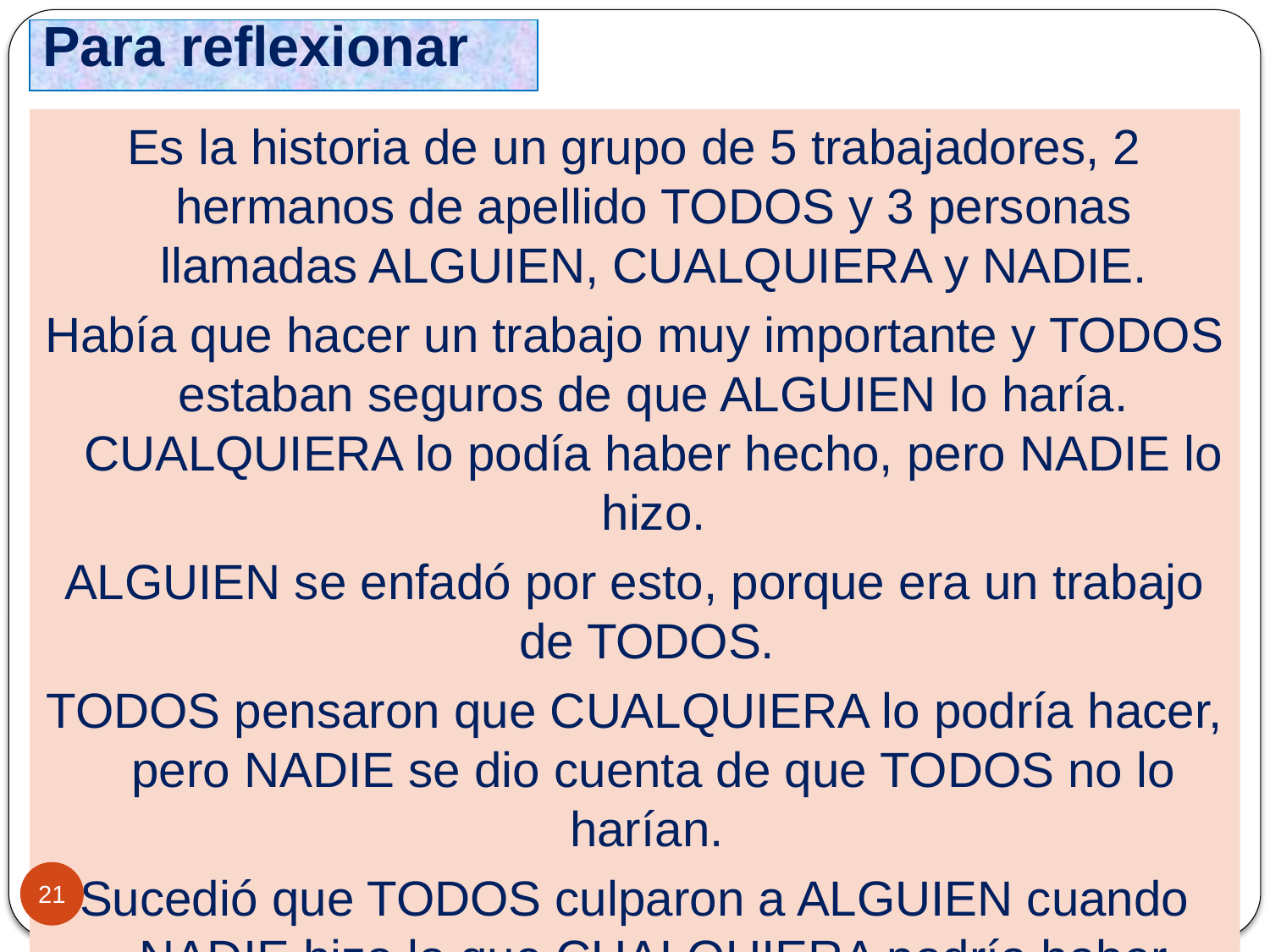

# Para reflexionar
Es la historia de un grupo de 5 trabajadores, 2 hermanos de apellido TODOS y 3 personas llamadas ALGUIEN, CUALQUIERA y NADIE.
Había que hacer un trabajo muy importante y TODOS estaban seguros de que ALGUIEN lo haría. CUALQUIERA lo podía haber hecho, pero NADIE lo hizo.
ALGUIEN se enfadó por esto, porque era un trabajo de TODOS.
TODOS pensaron que CUALQUIERA lo podría hacer, pero NADIE se dio cuenta de que TODOS no lo harían.
Sucedió que TODOS culparon a ALGUIEN cuando NADIE hizo lo que CUALQUIERA podría haber hecho.
21